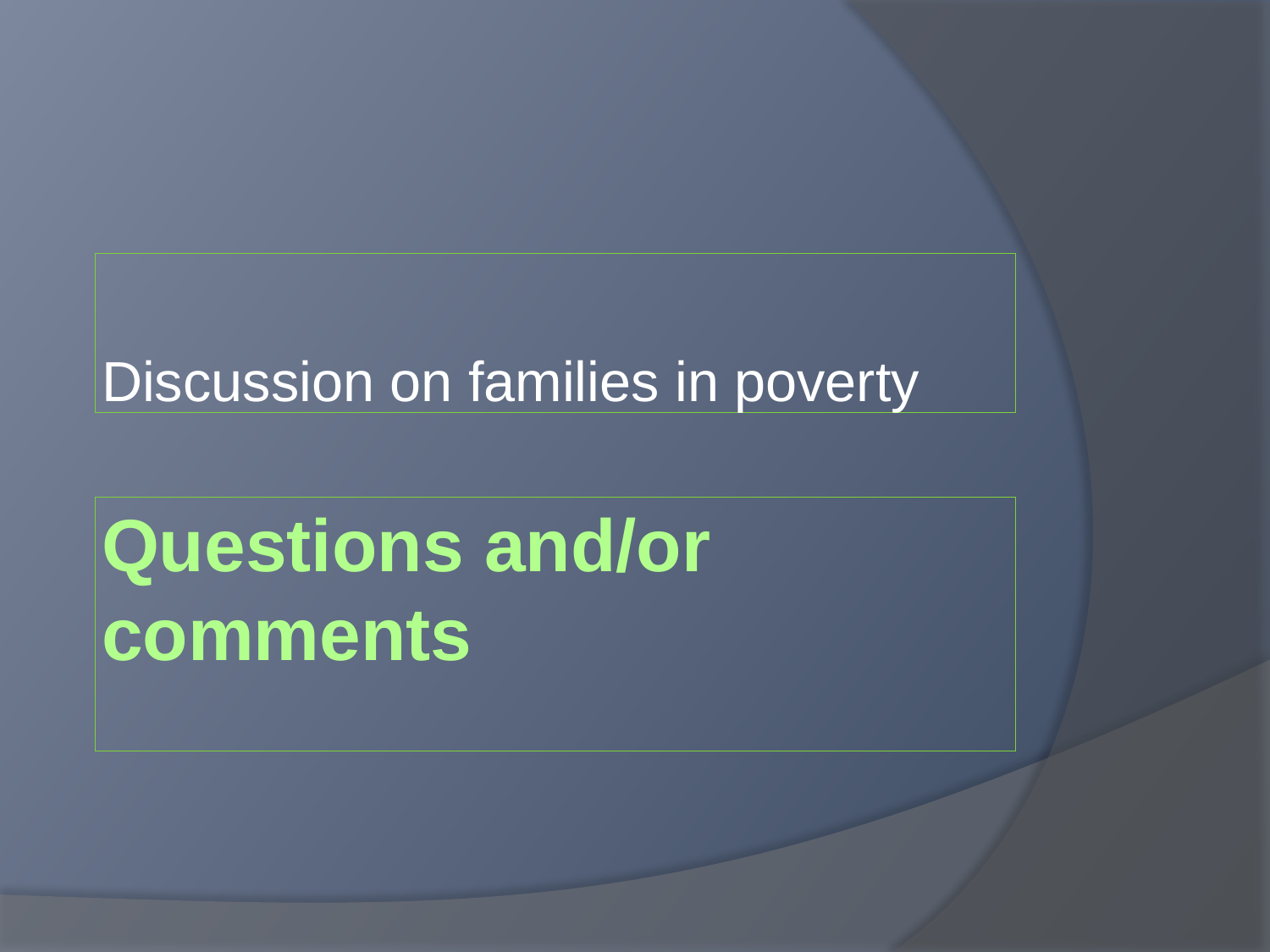

Discussion on families in poverty
# Questions and/or comments